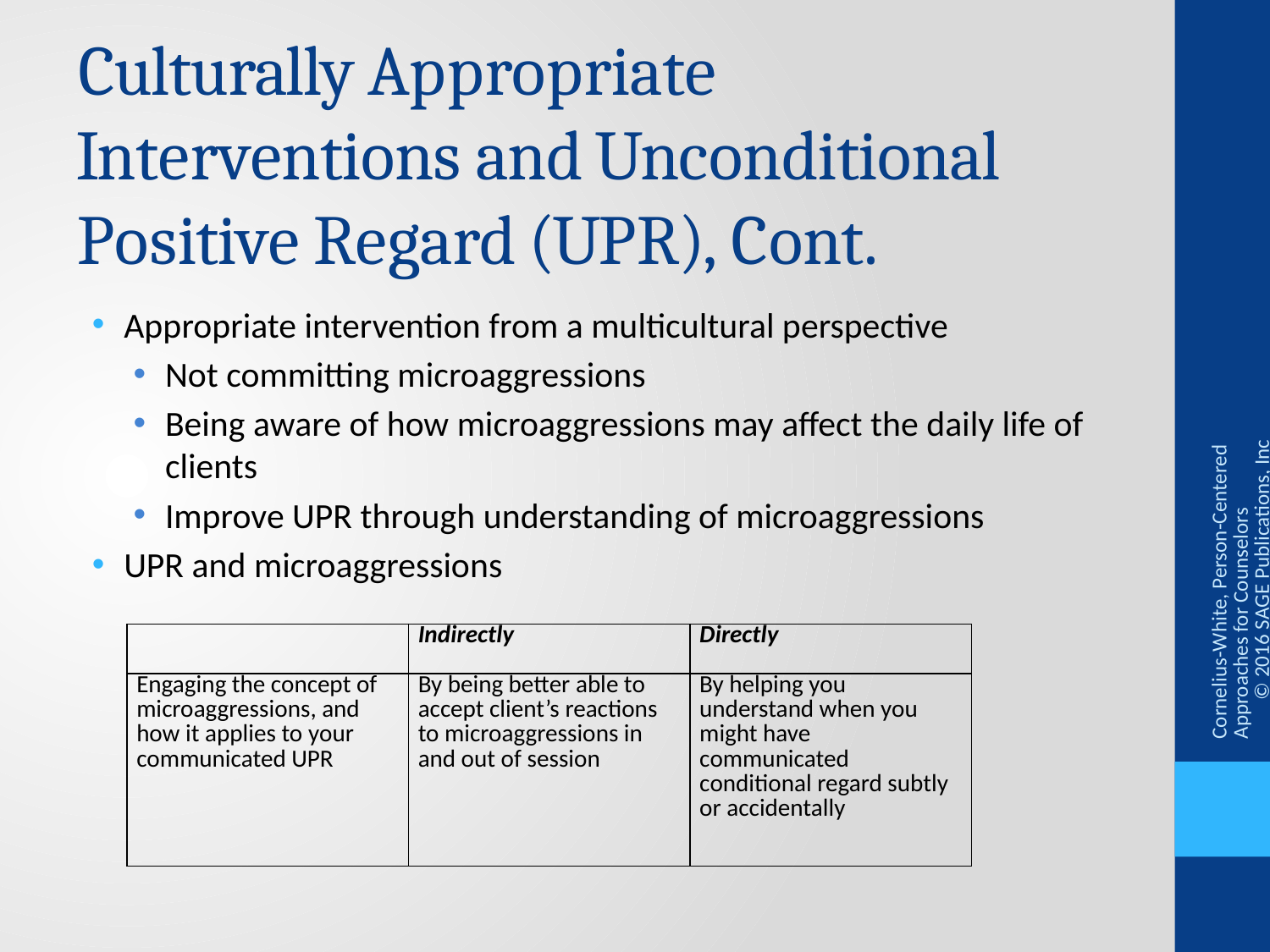

# Culturally Appropriate Interventions and Unconditional Positive Regard (UPR), Cont.
Appropriate intervention from a multicultural perspective
Not committing microaggressions
Being aware of how microaggressions may affect the daily life of clients
Improve UPR through understanding of microaggressions
UPR and microaggressions

Cornelius-White, Person-Centered Approaches for Counselors                      © 2016 SAGE Publications, Inc.
|  | Indirectly | Directly |
| --- | --- | --- |
| Engaging the concept of microaggressions, and how it applies to your communicated UPR | By being better able to accept client’s reactions to microaggressions in and out of session | By helping you understand when you might have communicated conditional regard subtly or accidentally |